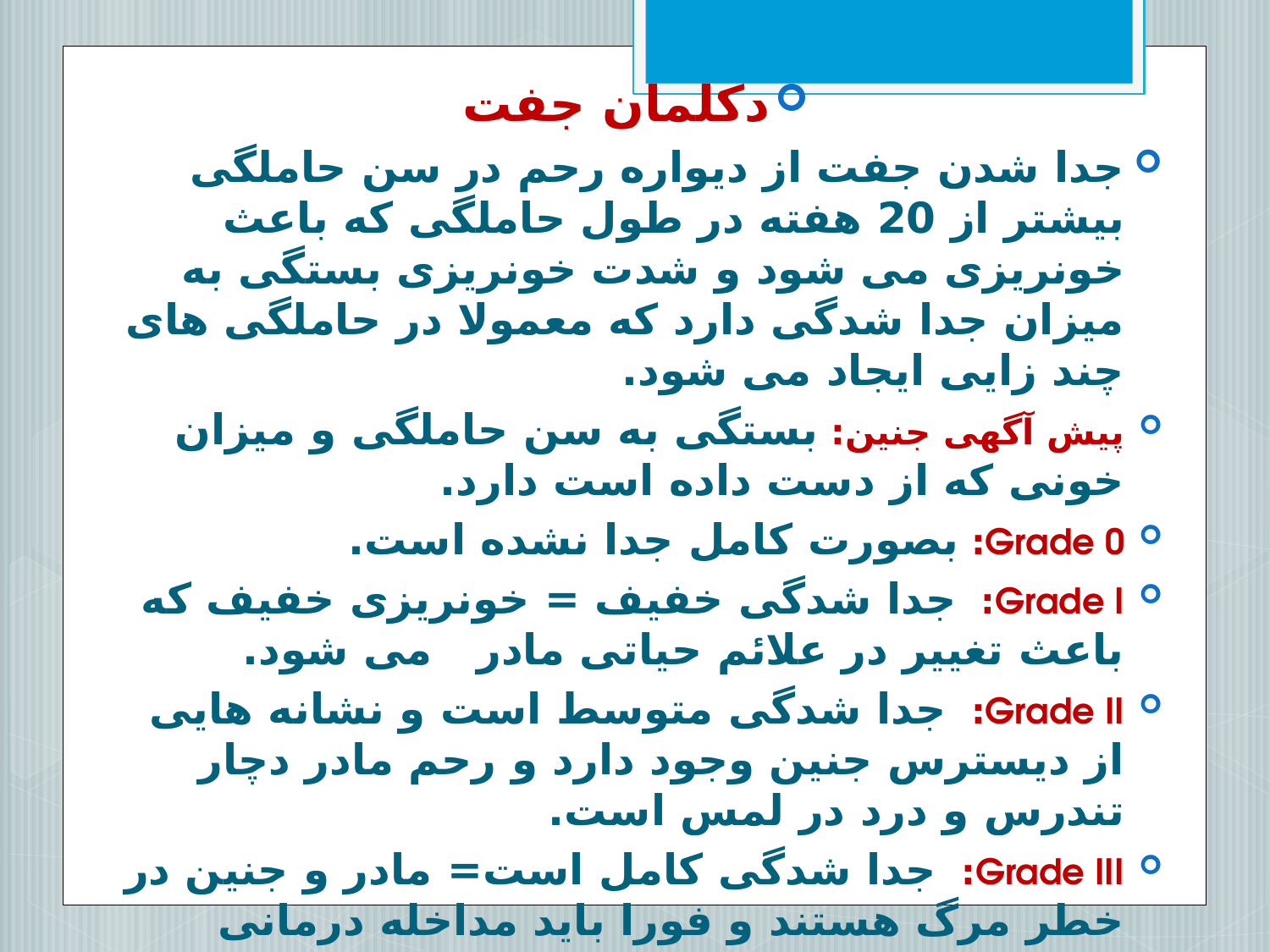

دکلمان جفت
جدا شدن جفت از دیواره رحم در سن حاملگی بیشتر از 20 هفته در طول حاملگی که باعث خونریزی می شود و شدت خونریزی بستگی به میزان جدا شدگی دارد که معمولا در حاملگی های چند زایی ایجاد می شود.
پیش آگهی جنین: بستگی به سن حاملگی و میزان خونی که از دست داده است دارد.
Grade 0: بصورت کامل جدا نشده است.
Grade I:  جدا شدگی خفیف = خونریزی خفیف که باعث تغییر در علائم حیاتی مادر   می شود.
Grade II:  جدا شدگی متوسط است و نشانه هایی از دیسترس جنین وجود دارد و رحم مادر دچار تندرس و درد در لمس است.
Grade III:  جدا شدگی کامل است= مادر و جنین در خطر مرگ هستند و فورا باید مداخله درمانی انجام شود.